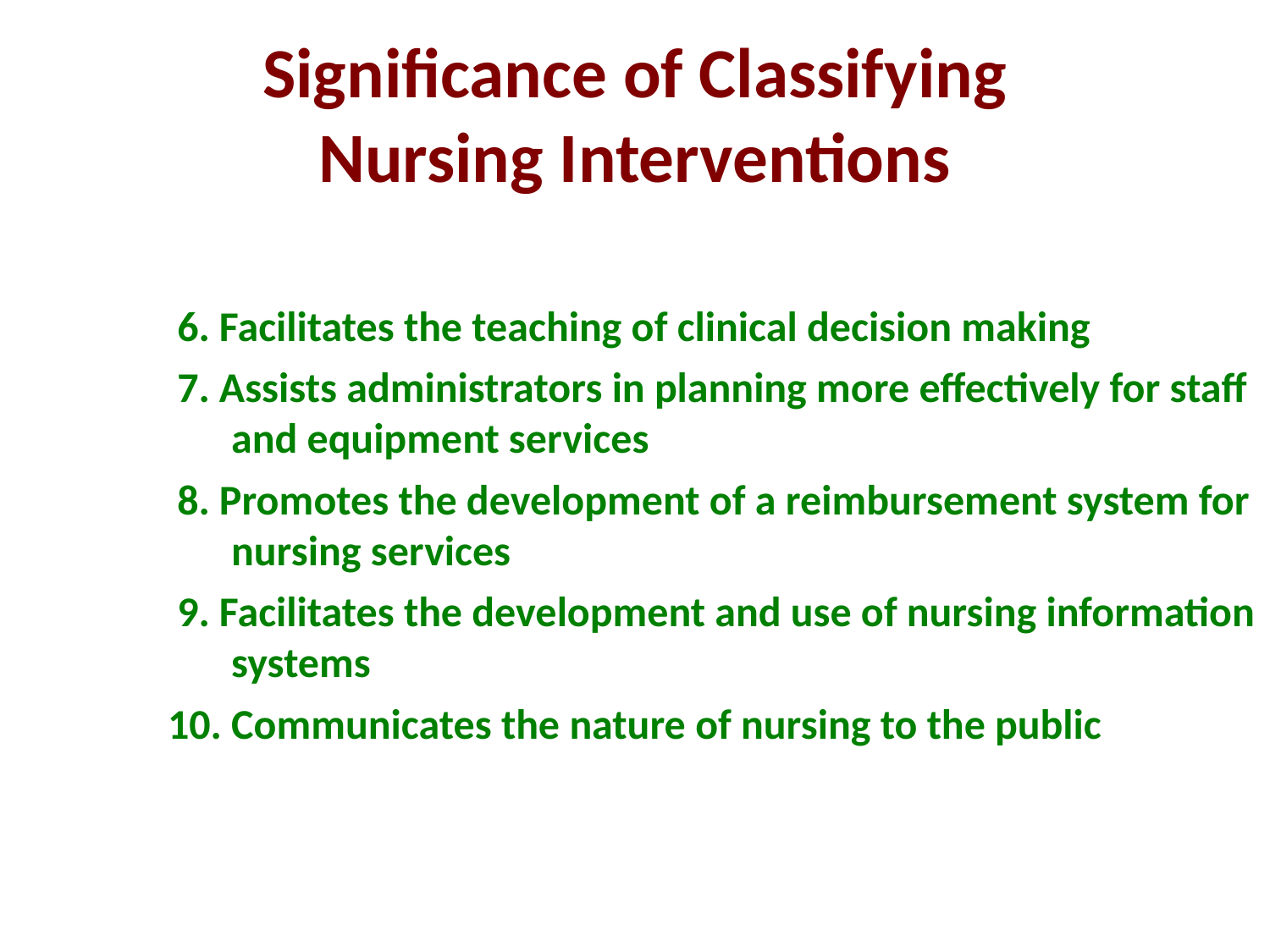

Significance of Classifying
Nursing Interventions
 6. Facilitates the teaching of clinical decision making
 7. Assists administrators in planning more effectively for staff and equipment services
 8. Promotes the development of a reimbursement system for nursing services
 9. Facilitates the development and use of nursing information systems
10. Communicates the nature of nursing to the public